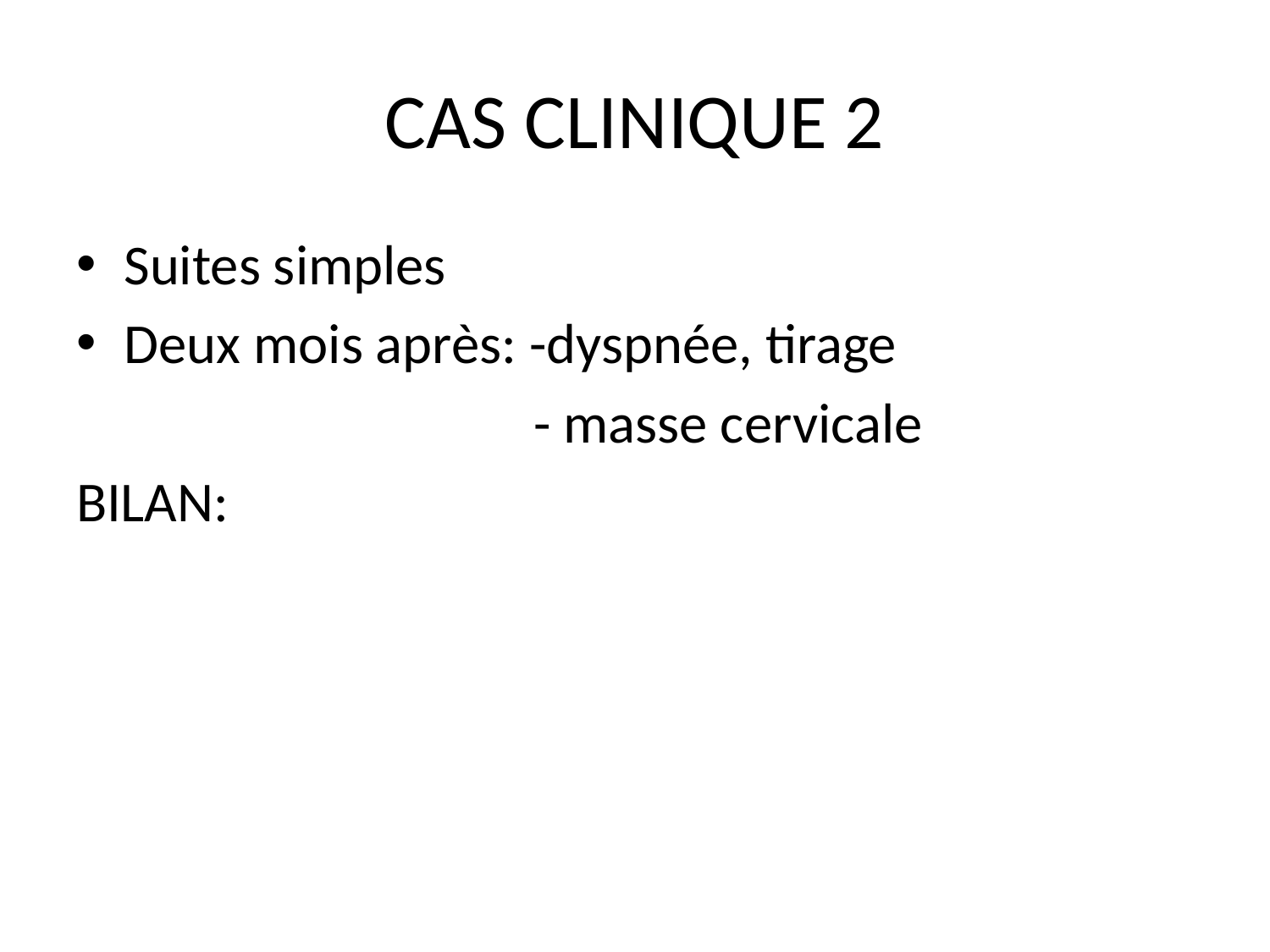

# CAS CLINIQUE 2
Suites simples
Deux mois après: -dyspnée, tirage
                                    - masse cervicale
BILAN: